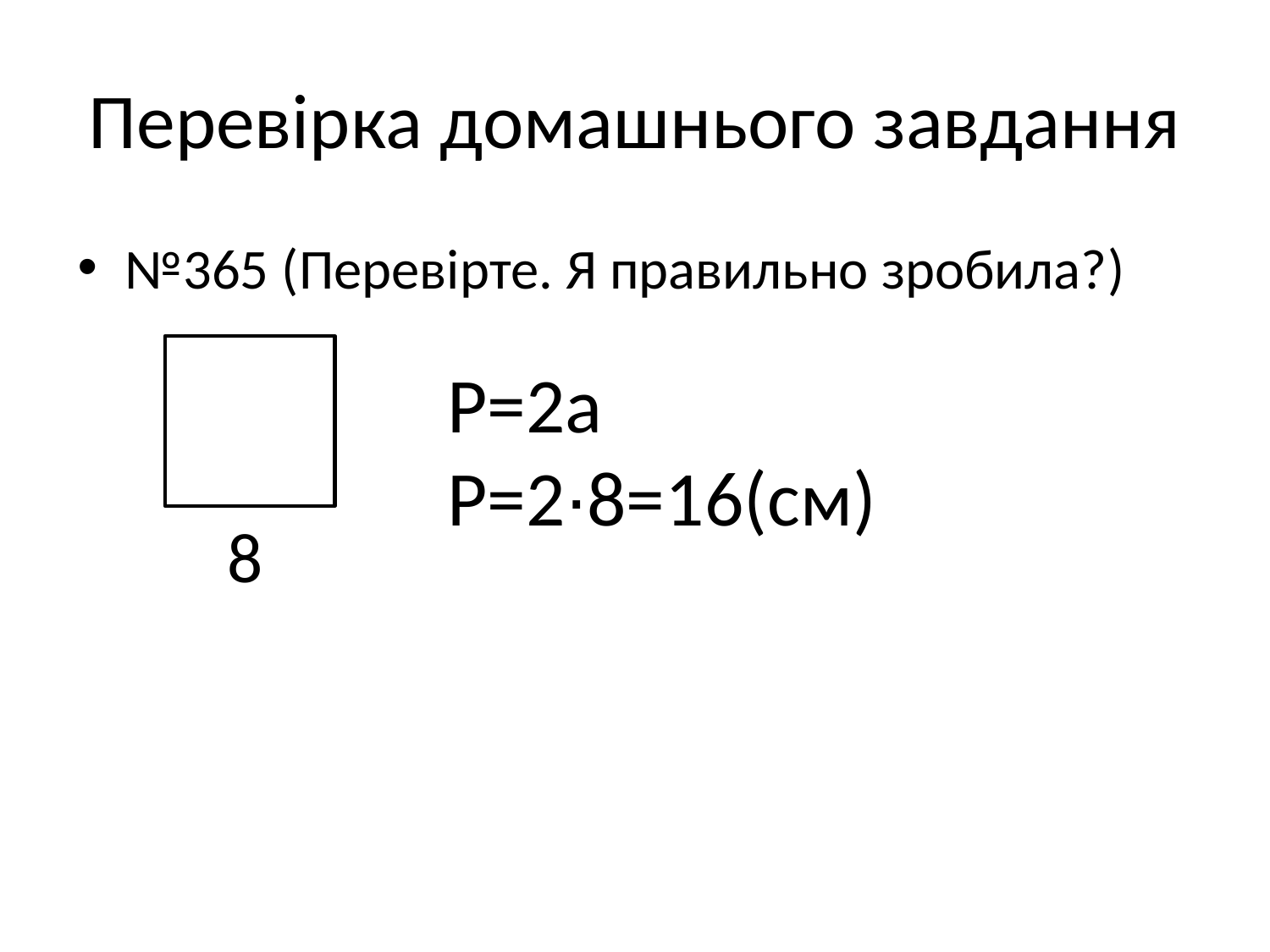

# Перевірка домашнього завдання
№365 (Перевірте. Я правильно зробила?)

Р=2а        P=2∙8=16(cм)

8